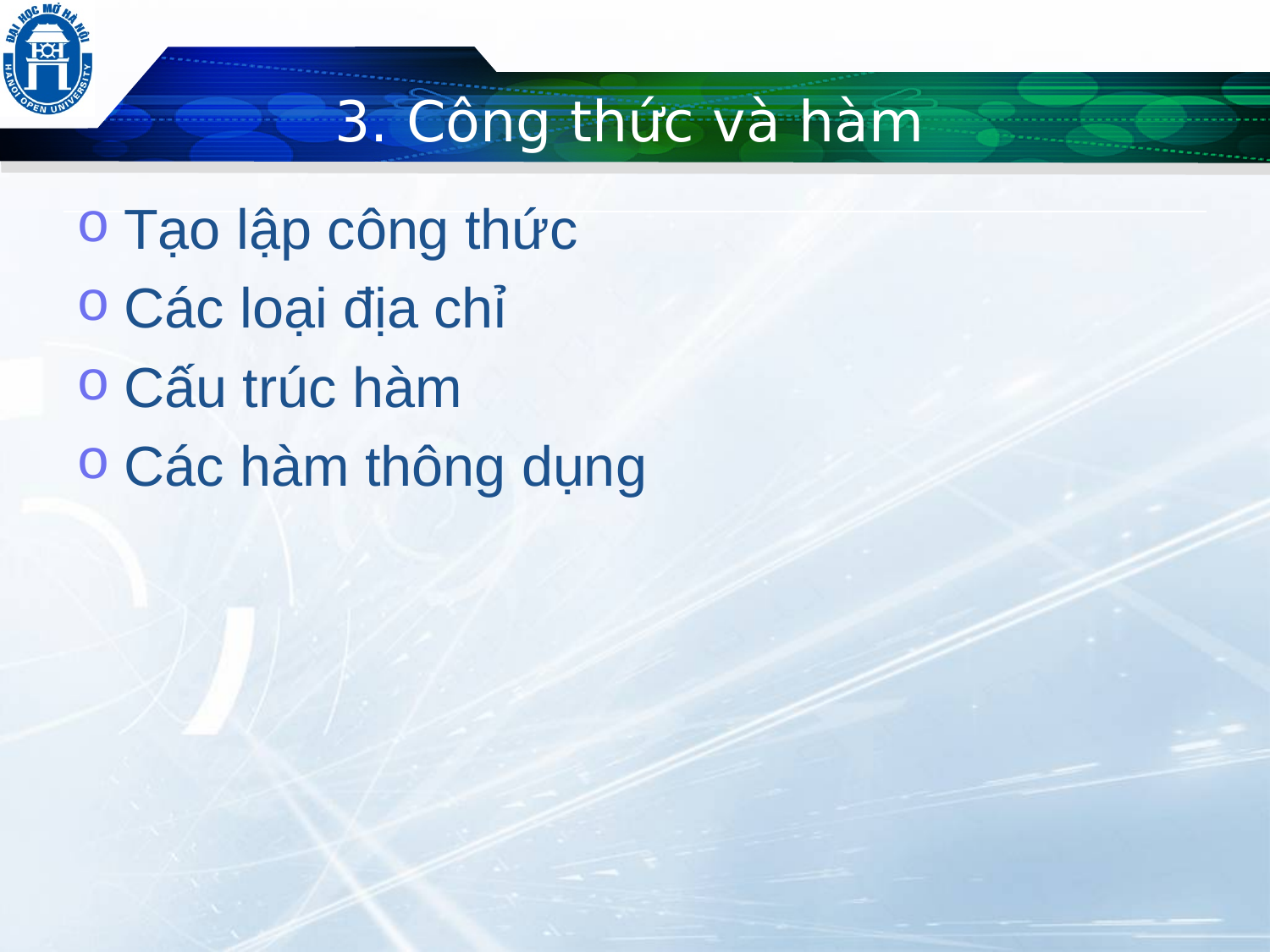

# 3. Công thức và hàm
Tạo lập công thức
Các loại địa chỉ
Cấu trúc hàm
Các hàm thông dụng